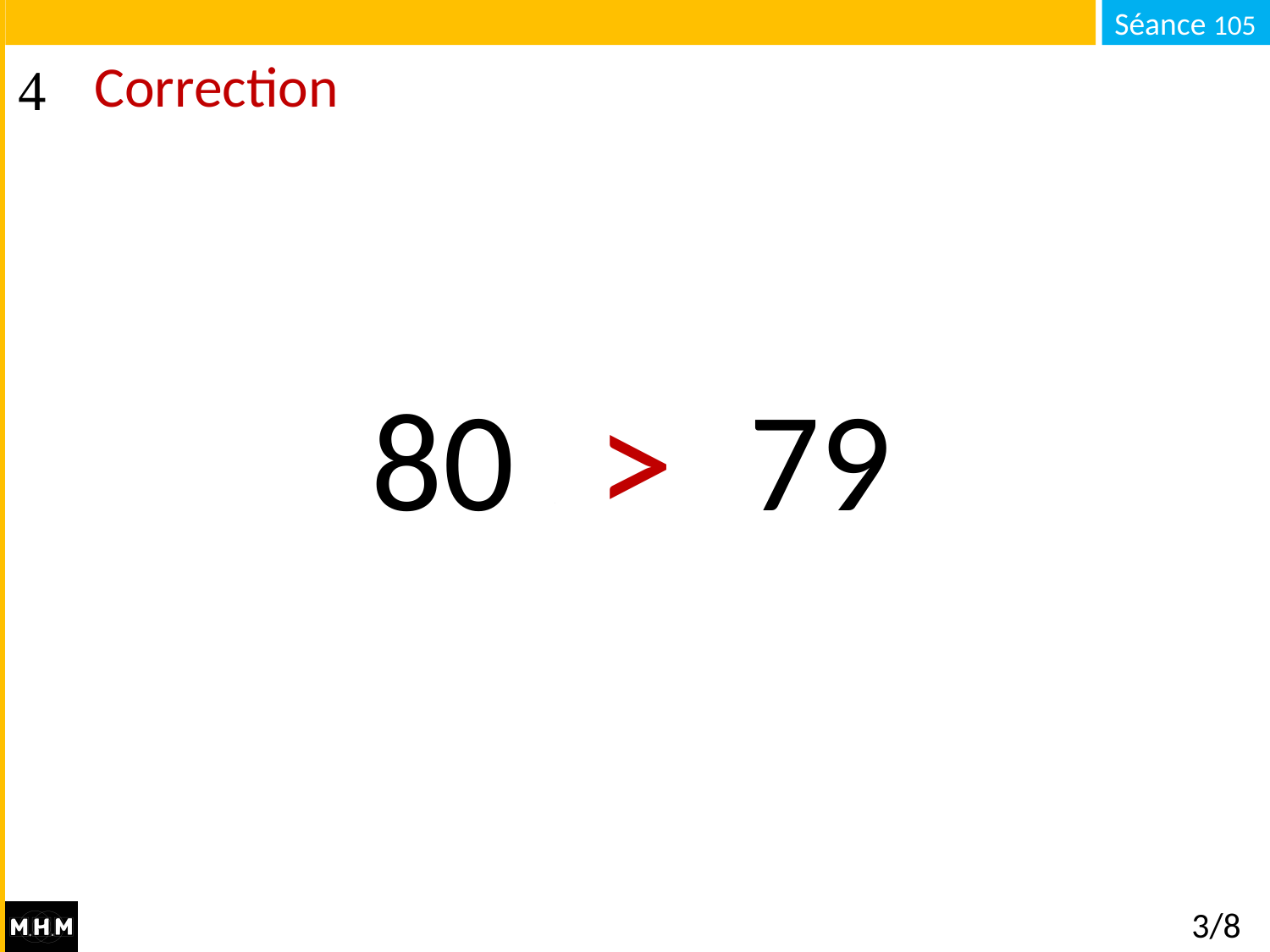

# Correction
>
80 . . . 79
3/8